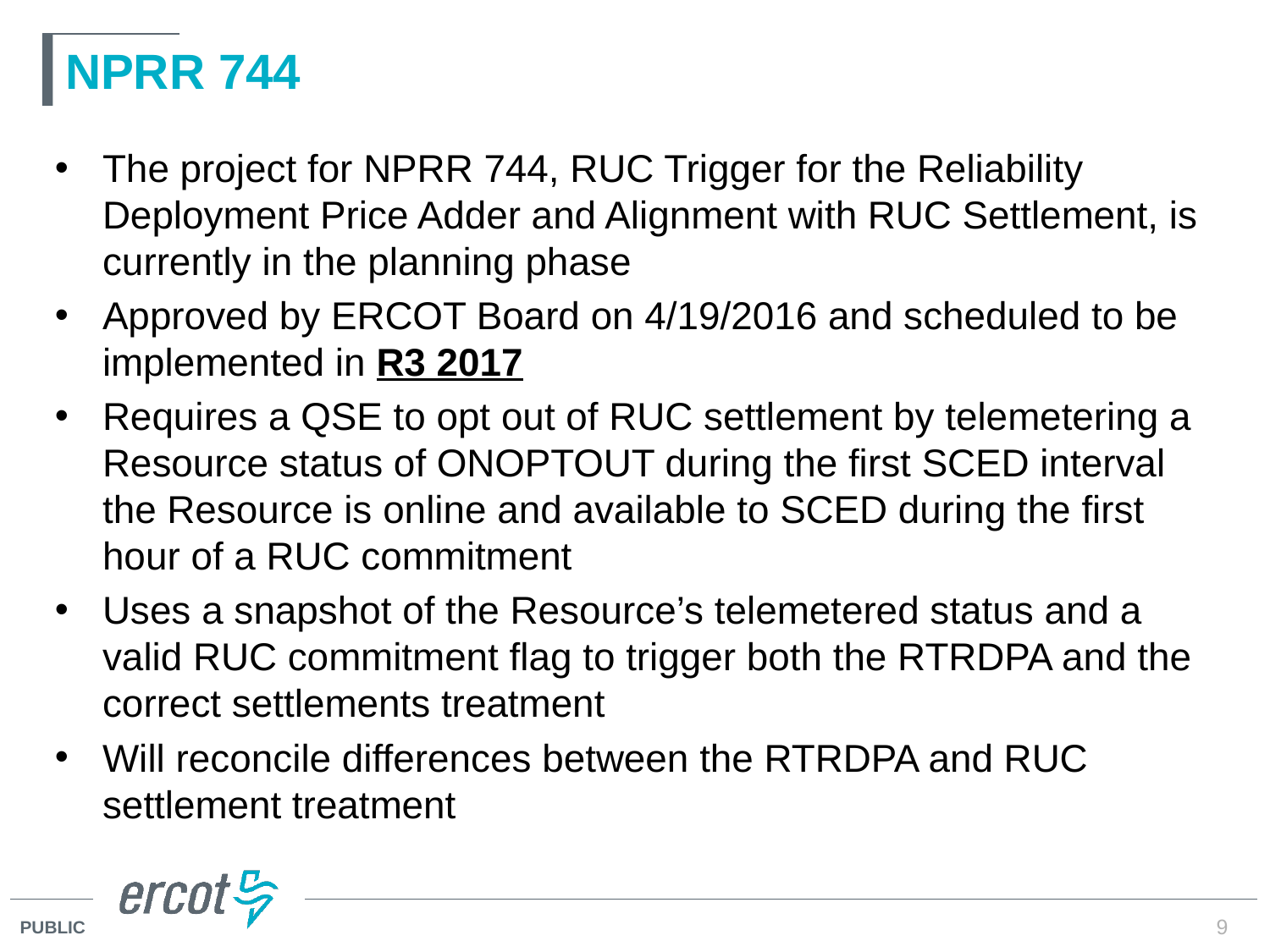

# NPRR 744
The project for NPRR 744, RUC Trigger for the Reliability Deployment Price Adder and Alignment with RUC Settlement, is currently in the planning phase
Approved by ERCOT Board on 4/19/2016 and scheduled to be implemented in R3 2017
Requires a QSE to opt out of RUC settlement by telemetering a Resource status of ONOPTOUT during the first SCED interval the Resource is online and available to SCED during the first hour of a RUC commitment
Uses a snapshot of the Resource’s telemetered status and a valid RUC commitment flag to trigger both the RTRDPA and the correct settlements treatment
Will reconcile differences between the RTRDPA and RUC settlement treatment

9